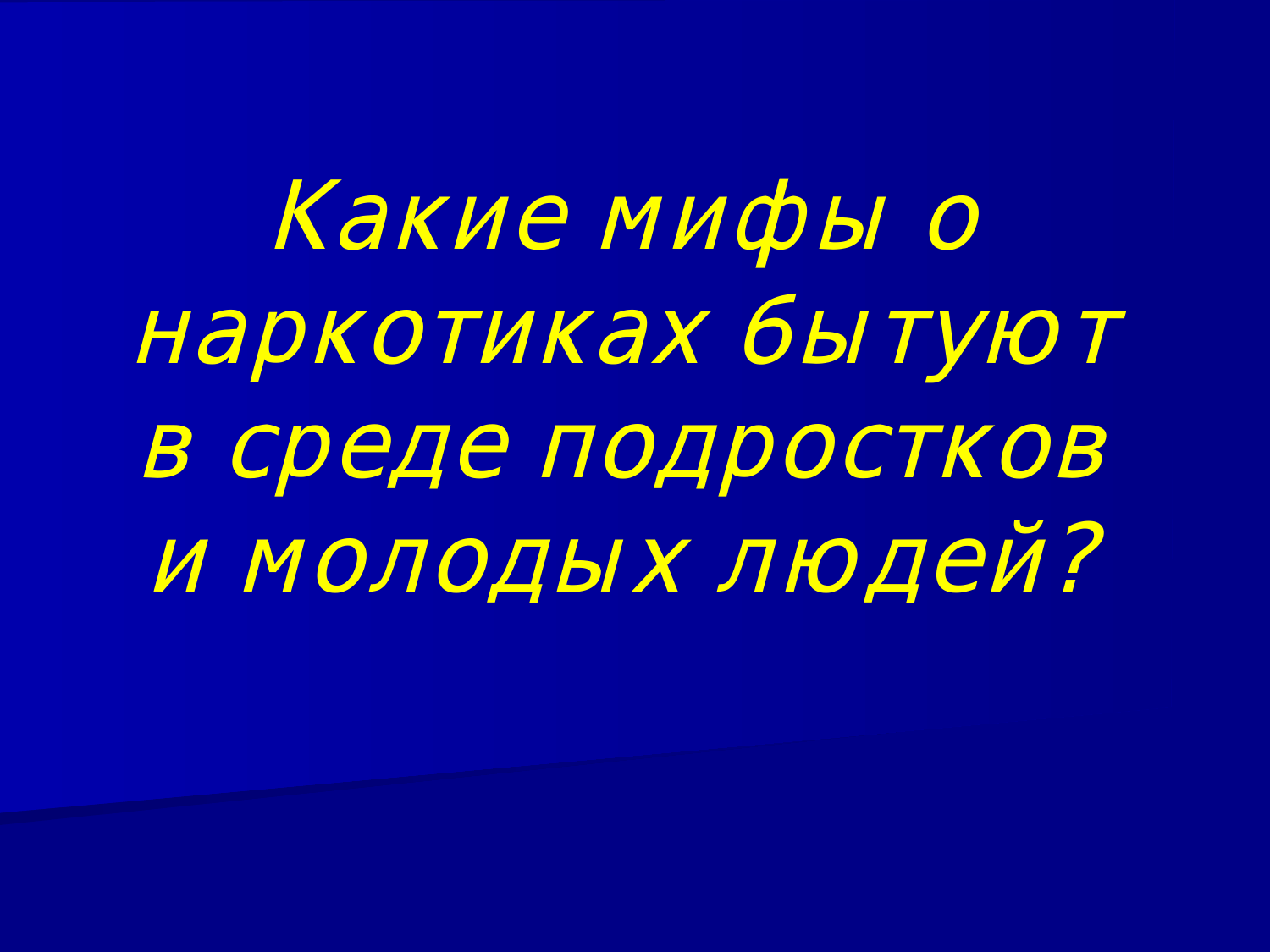

# Какие мифы о наркотиках бытуют в среде подростков и молодых людей?